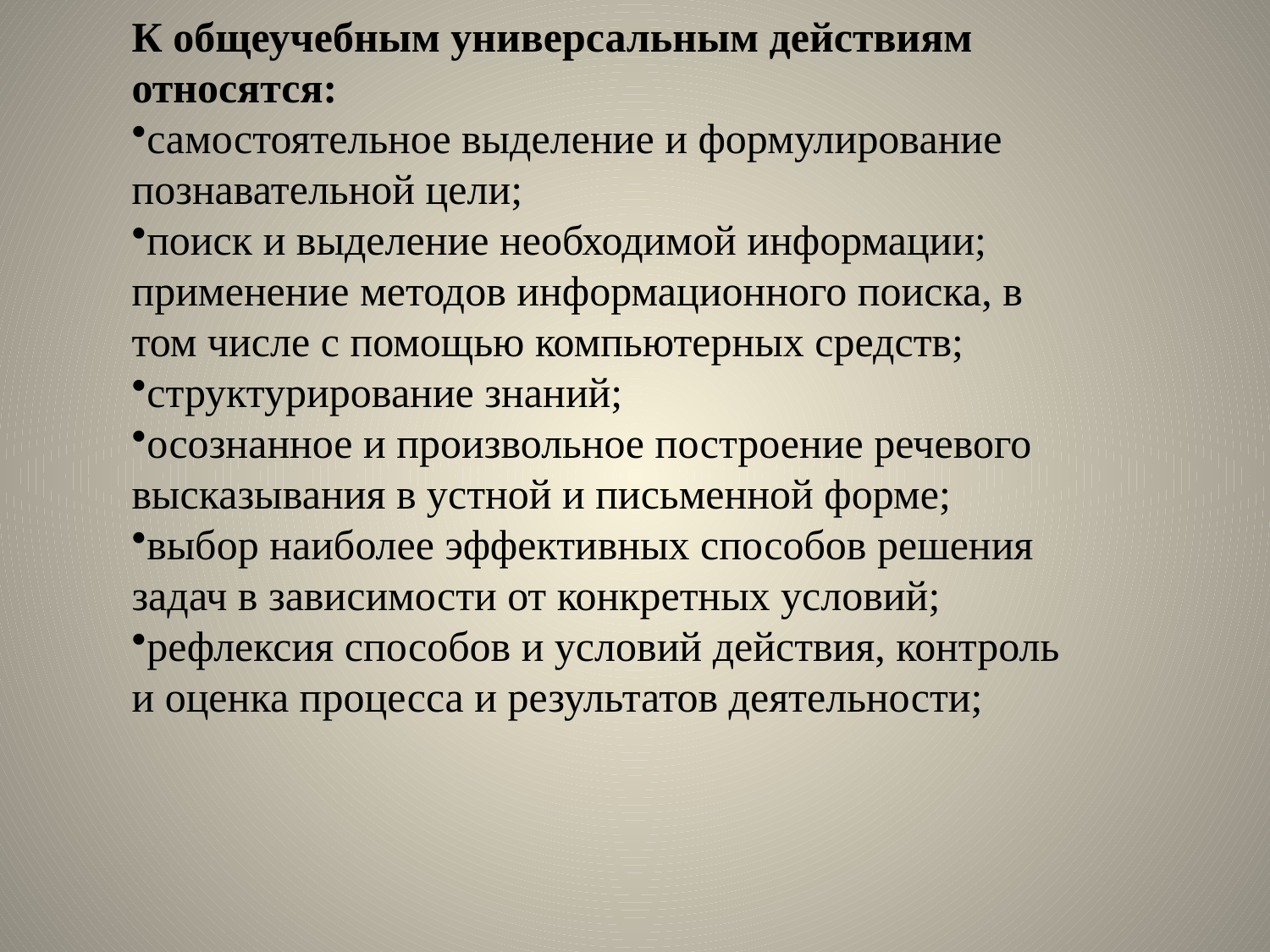

К общеучебным универсальным действиям относятся:
самостоятельное выделение и формулирование познавательной цели;
поиск и выделение необходимой информации; применение методов информационного поиска, в том числе с помощью компьютерных средств;
структурирование знаний;
осознанное и произвольное построение речевого высказывания в устной и письменной форме;
выбор наиболее эффективных способов решения задач в зависимости от конкретных условий;
рефлексия способов и условий действия, контроль и оценка процесса и результатов деятельности;